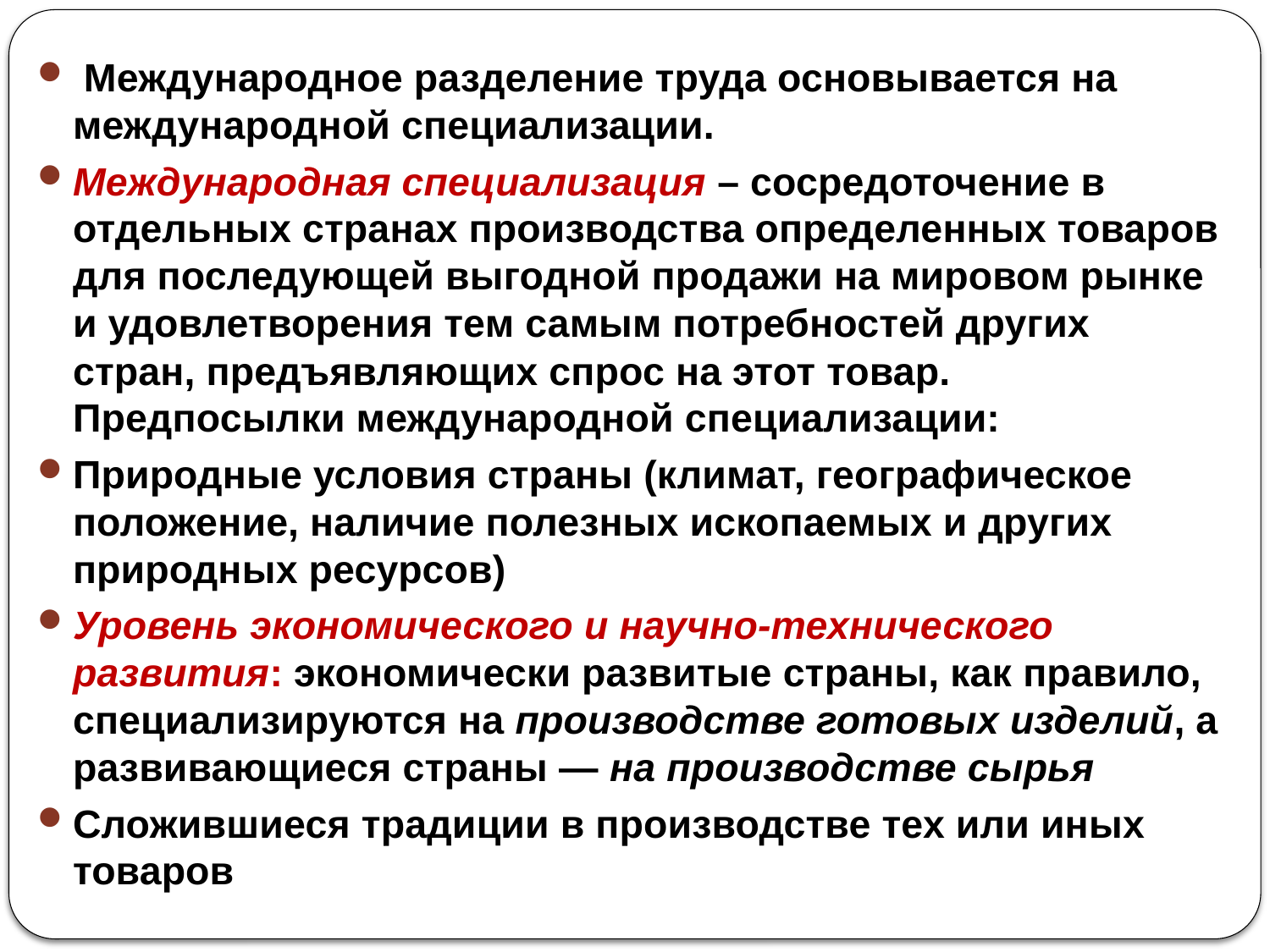

Международное разделение труда основывается на международной специализации.
Международная специализация – сосредоточение в отдельных странах производства определенных товаров для последующей выгодной продажи на мировом рынке и удовлетворения тем самым потребностей других стран, предъявляющих спрос на этот товар. Предпосылки международной специализации:
Природные условия страны (климат, географическое положение, наличие полезных ископаемых и других природных ресурсов)
Уровень экономического и научно-технического развития: экономически развитые страны, как правило, специализируются на производстве готовых изделий, а развивающиеся страны — на производстве сырья
Сложившиеся традиции в производстве тех или иных товаров